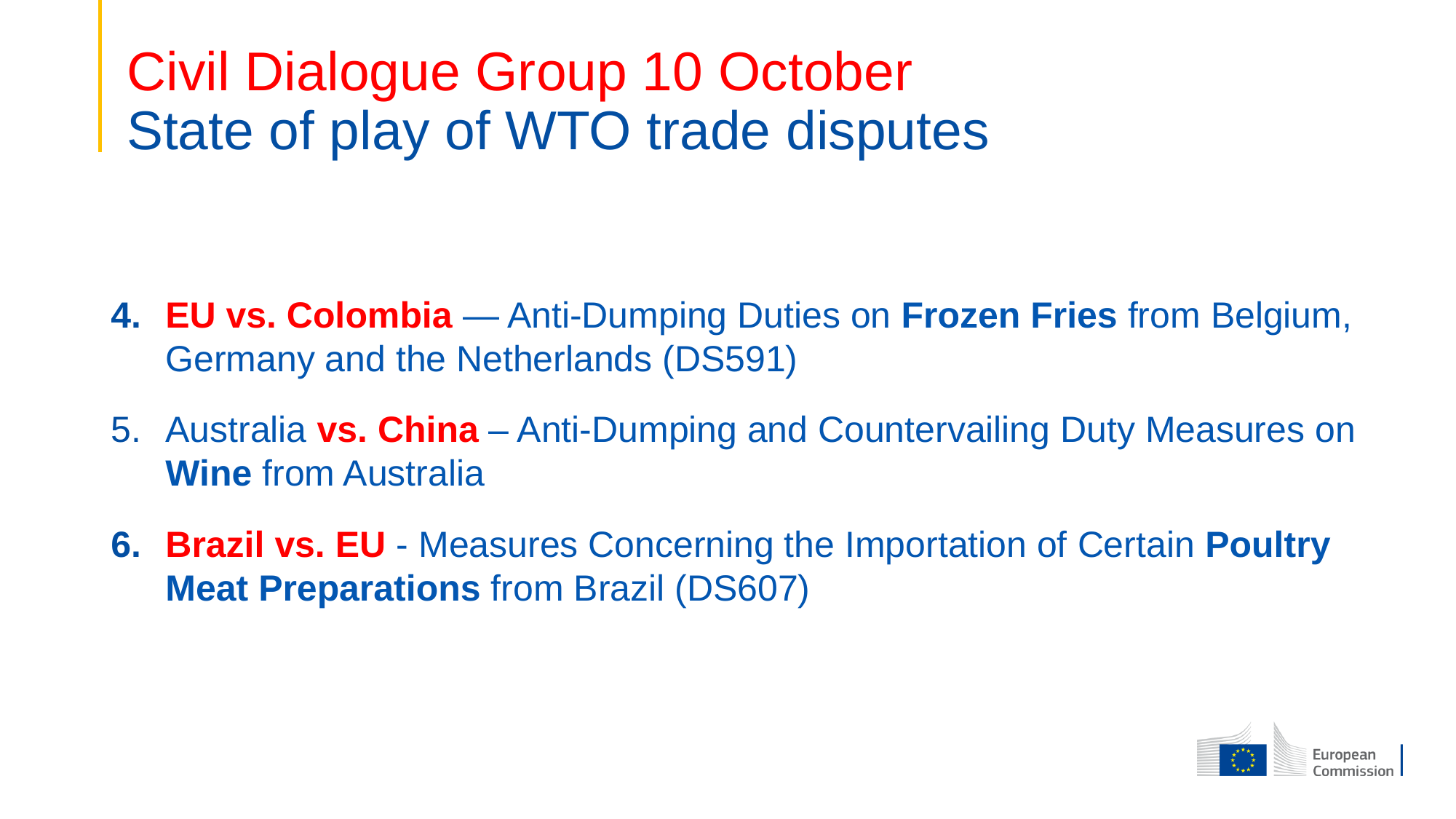

# Civil Dialogue Group 10 October State of play of WTO trade disputes
EU vs. Colombia — Anti-Dumping Duties on Frozen Fries from Belgium, Germany and the Netherlands (DS591)
Australia vs. China – Anti-Dumping and Countervailing Duty Measures on Wine from Australia
Brazil vs. EU - Measures Concerning the Importation of Certain Poultry Meat Preparations from Brazil (DS607)